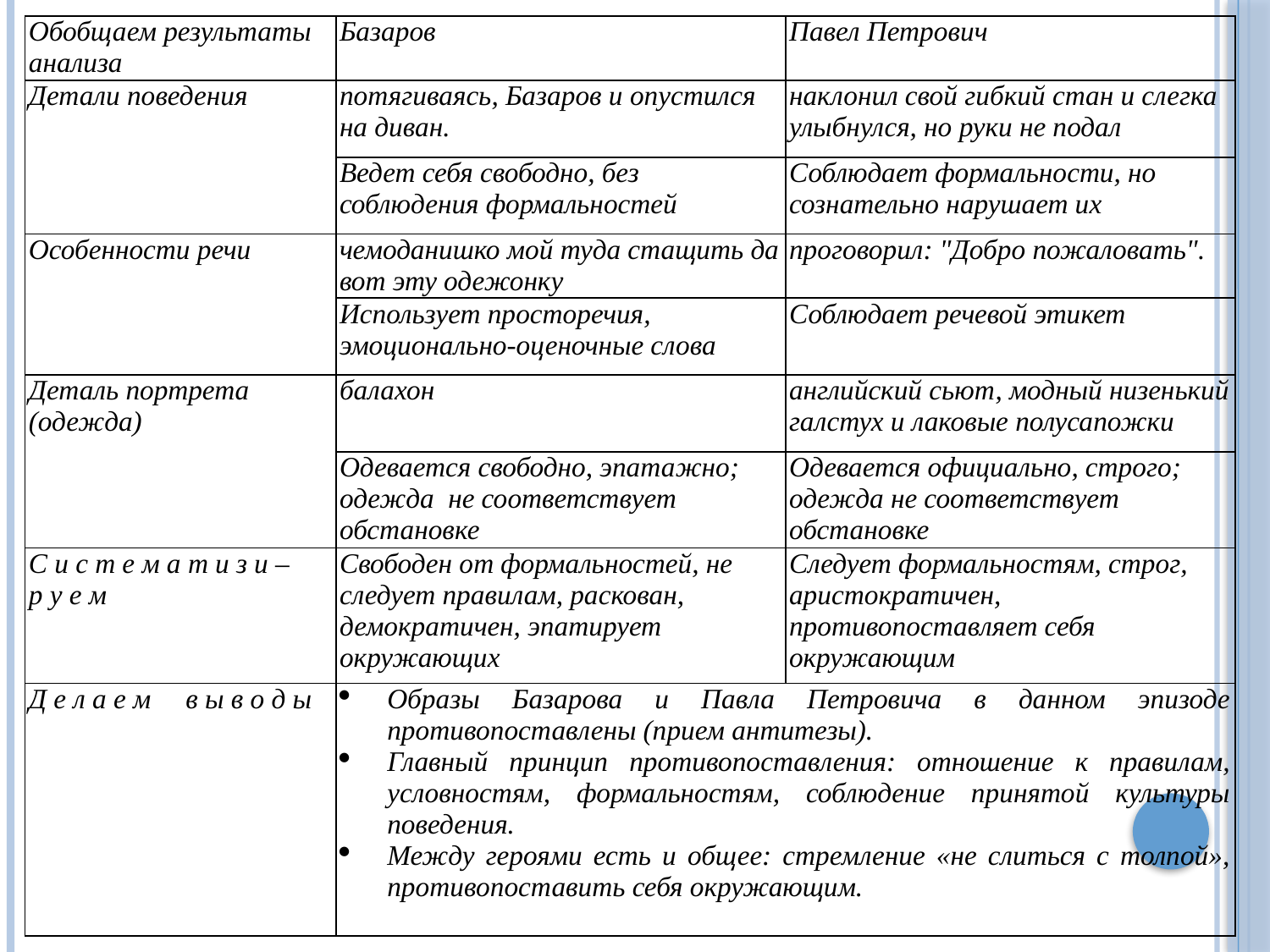

| Обобщаем результаты анализа | Базаров | Павел Петрович |
| --- | --- | --- |
| Детали поведения | потягиваясь, Базаров и опустился на диван. | наклонил свой гибкий стан и слегка улыбнулся, но руки не подал |
|  | Ведет себя свободно, без соблюдения формальностей | Соблюдает формальности, но сознательно нарушает их |
| Особенности речи | чемоданишко мой туда стащить да вот эту одежонку | проговорил: "Добро пожаловать". |
|  | Использует просторечия, эмоционально-оценочные слова | Соблюдает речевой этикет |
| Деталь портрета (одежда) | балахон | английский сьют, модный низенький галстух и лаковые полусапожки |
|  | Одевается свободно, эпатажно; одежда не соответствует обстановке | Одевается официально, строго; одежда не соответствует обстановке |
| С и с т е м а т и з и – р у е м | Свободен от формальностей, не следует правилам, раскован, демократичен, эпатирует окружающих | Следует формальностям, строг, аристократичен, противопоставляет себя окружающим |
| Д е л а е м в ы в о д ы | Образы Базарова и Павла Петровича в данном эпизоде противопоставлены (прием антитезы). Главный принцип противопоставления: отношение к правилам, условностям, формальностям, соблюдение принятой культуры поведения. Между героями есть и общее: стремление «не слиться с толпой», противопоставить себя окружающим. |  |